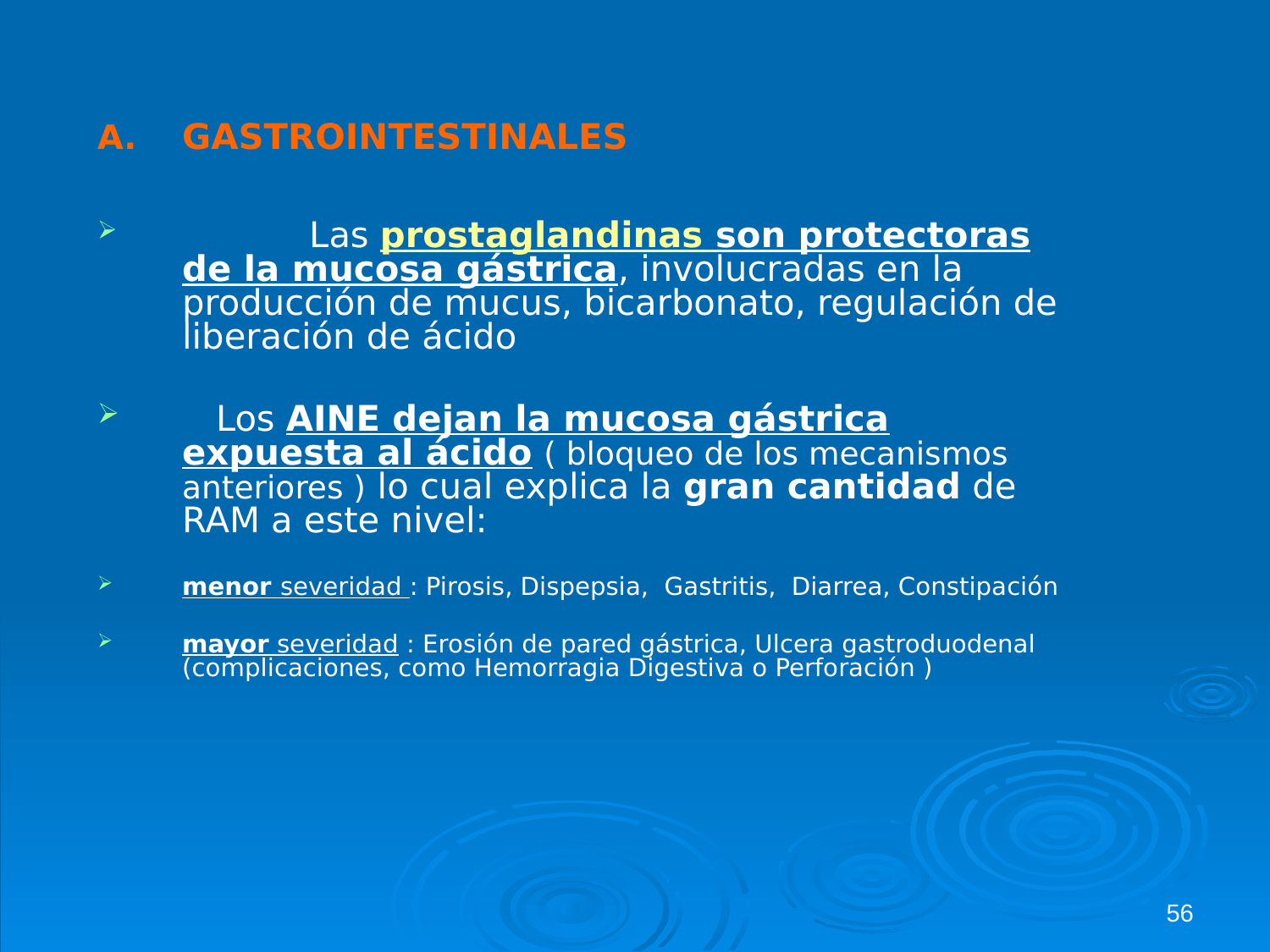

GASTROINTESTINALES

	Las prostaglandinas son protectoras de la mucosa gástrica, involucradas en la producción de mucus, bicarbonato, regulación de liberación de ácido

   Los AINE dejan la mucosa gástrica expuesta al ácido ( bloqueo de los mecanismos anteriores ) lo cual explica la gran cantidad de RAM a este nivel:

menor severidad : Pirosis, Dispepsia,  Gastritis,  Diarrea, Constipación

mayor severidad : Erosión de pared gástrica, Ulcera gastroduodenal (complicaciones, como Hemorragia Digestiva o Perforación )

56